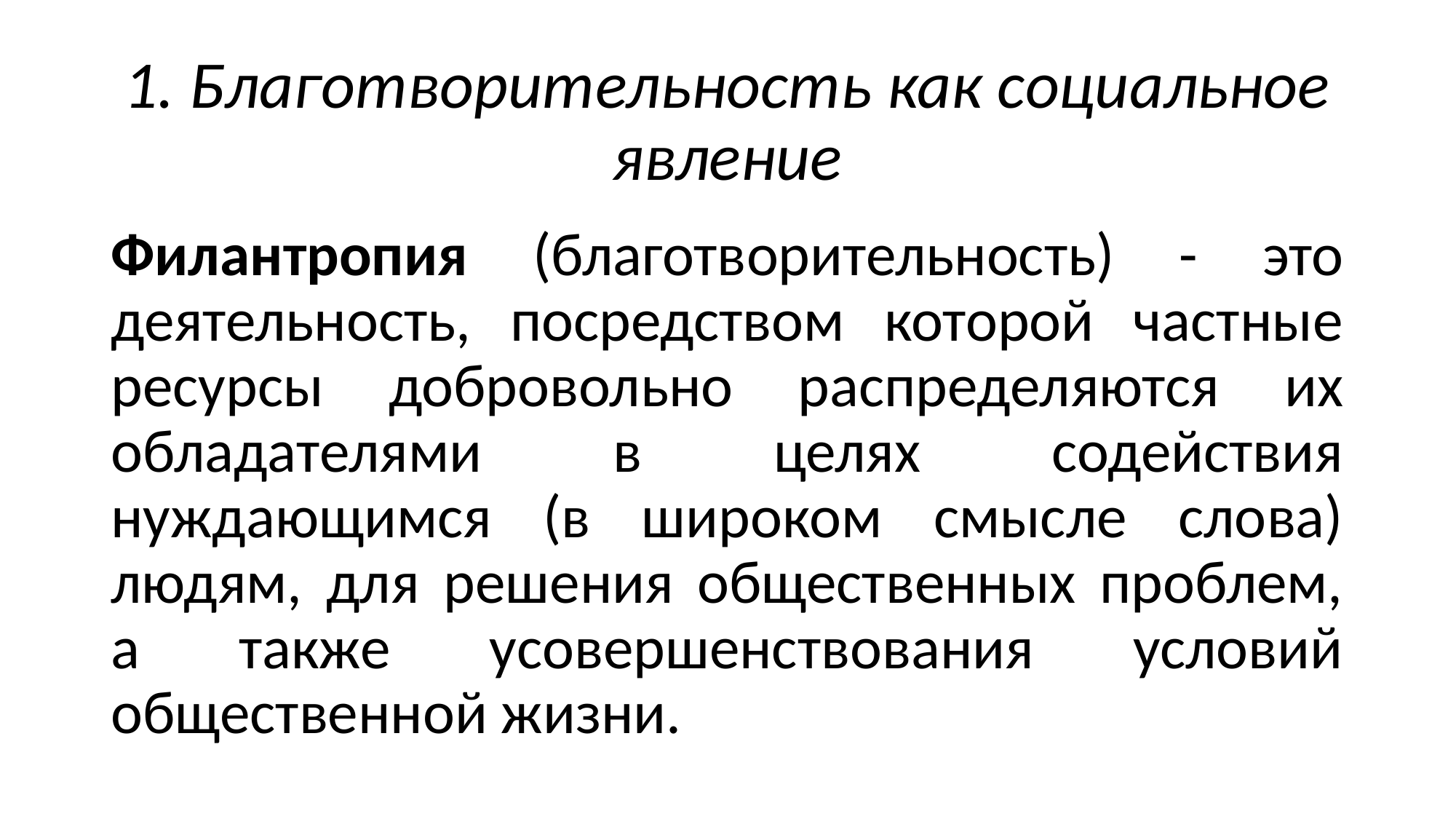

# 1. Благотворительность как социальное явление
Филантропия (благотворительность) - это деятельность, посредством которой частные ресурсы добровольно распределяются их обладателями в целях содействия нуждающимся (в широком смысле слова) людям, для решения общественных проблем, а также усовершенствования условий общественной жизни.